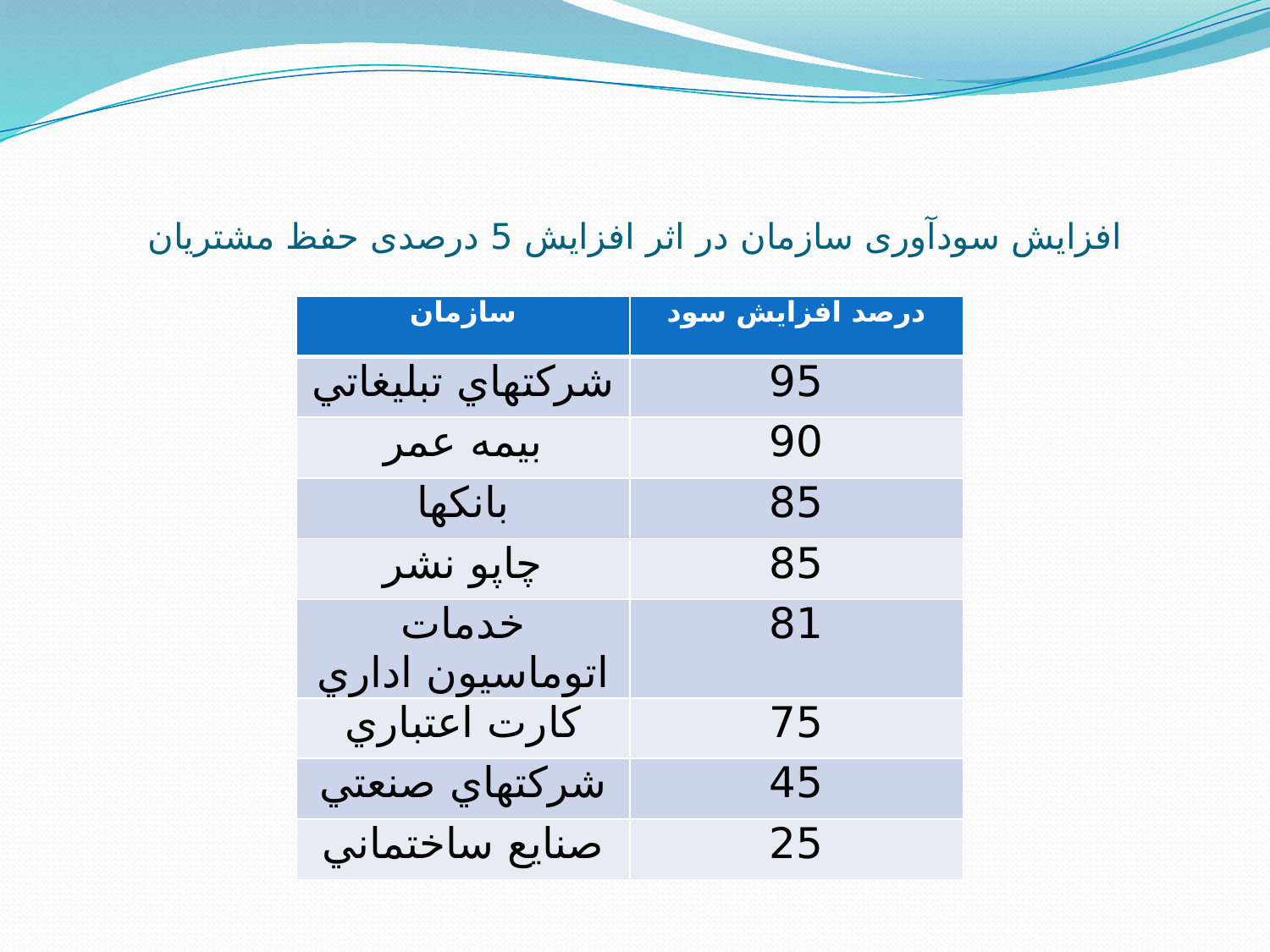

# افزايش سودآوری سازمان در اثر افزايش 5 درصدی حفظ مشتريان
| سازمان | درصد افزايش سود |
| --- | --- |
| شرکت‏هاي تبليغاتي | 95 |
| بيمه عمر | 90 |
| بانک‏ها | 85 |
| چاپو نشر | 85 |
| خدمات اتوماسيون اداري | 81 |
| کارت اعتباري | 75 |
| شرکت‏هاي صنعتي | 45 |
| صنايع ساختماني | 25 |